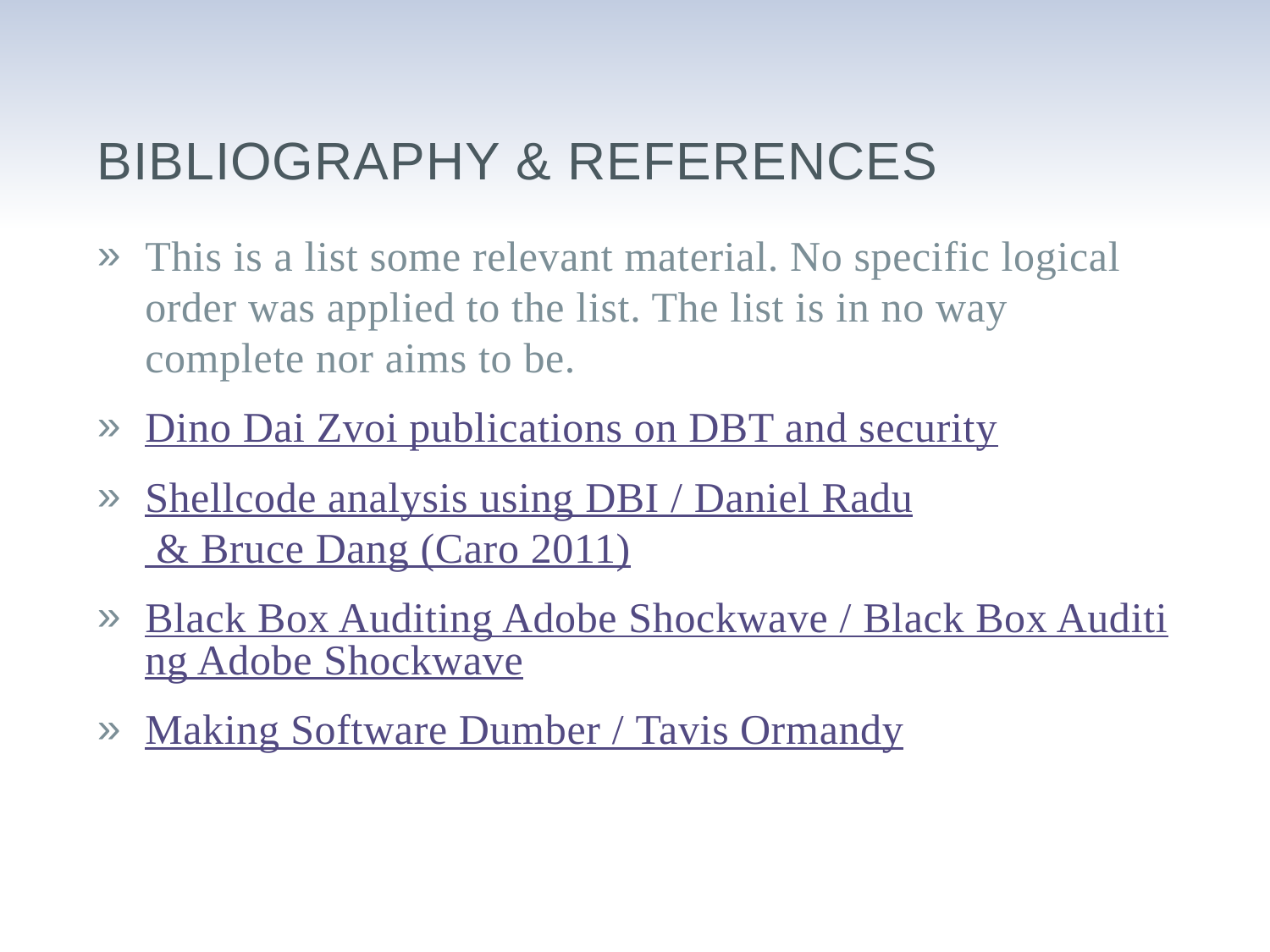

# Bibliography & References
This is a list some relevant material. No specific logical order was applied to the list. The list is in no way complete nor aims to be.
Dino Dai Zvoi publications on DBT and security
Shellcode analysis using DBI / Daniel Radu & Bruce Dang (Caro 2011)
Black Box Auditing Adobe Shockwave / Black Box Auditing Adobe Shockwave
Making Software Dumber / Tavis Ormandy